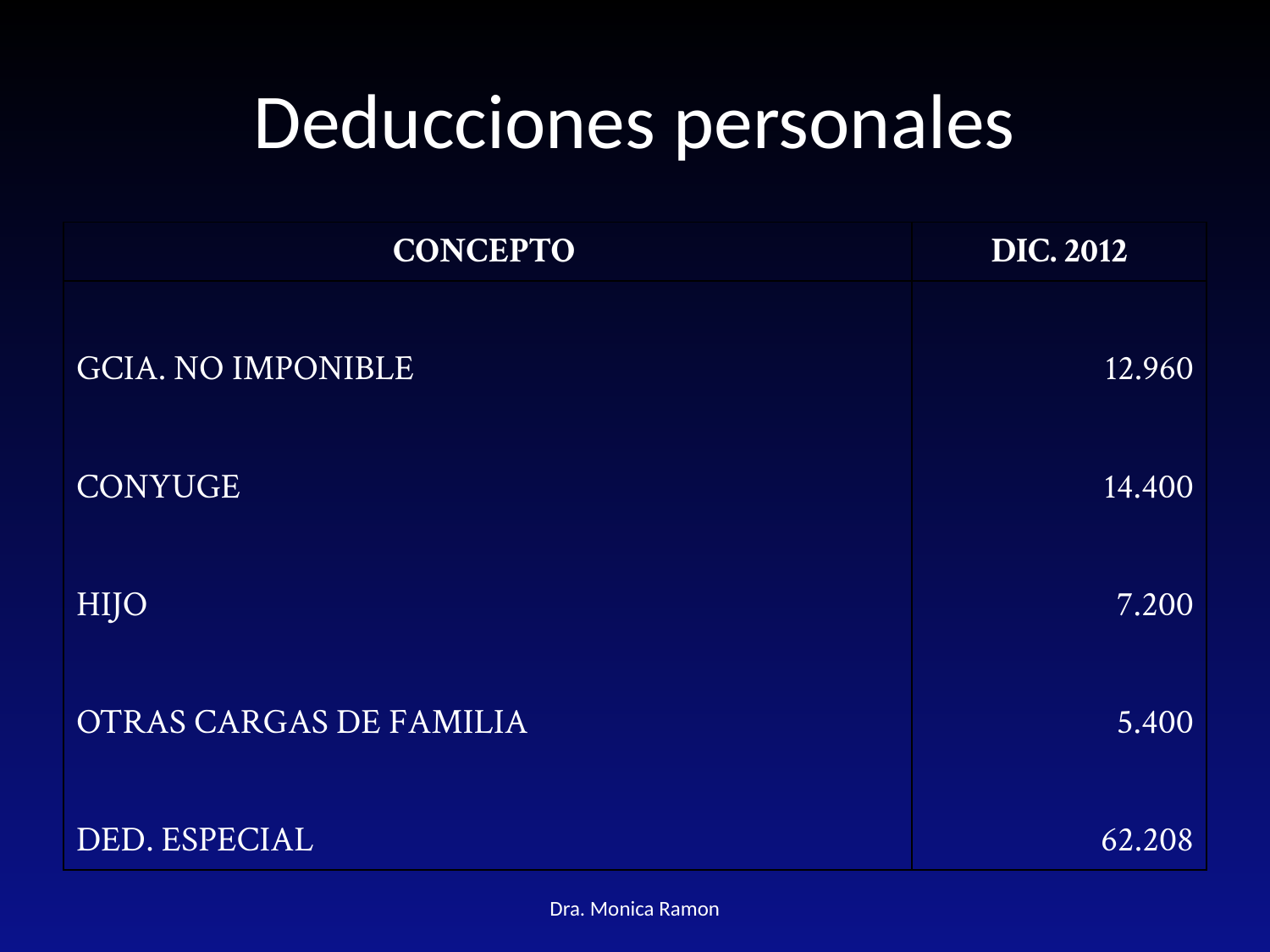

# Deducciones personales
| CONCEPTO | DIC. 2012 |
| --- | --- |
|  |  |
| GCIA. NO IMPONIBLE | 12.960 |
|  |  |
| CONYUGE | 14.400 |
|  |  |
| HIJO | 7.200 |
|  |  |
| OTRAS CARGAS DE FAMILIA | 5.400 |
|  |  |
| DED. ESPECIAL | 62.208 |
|  |  |
Dra. Monica Ramon